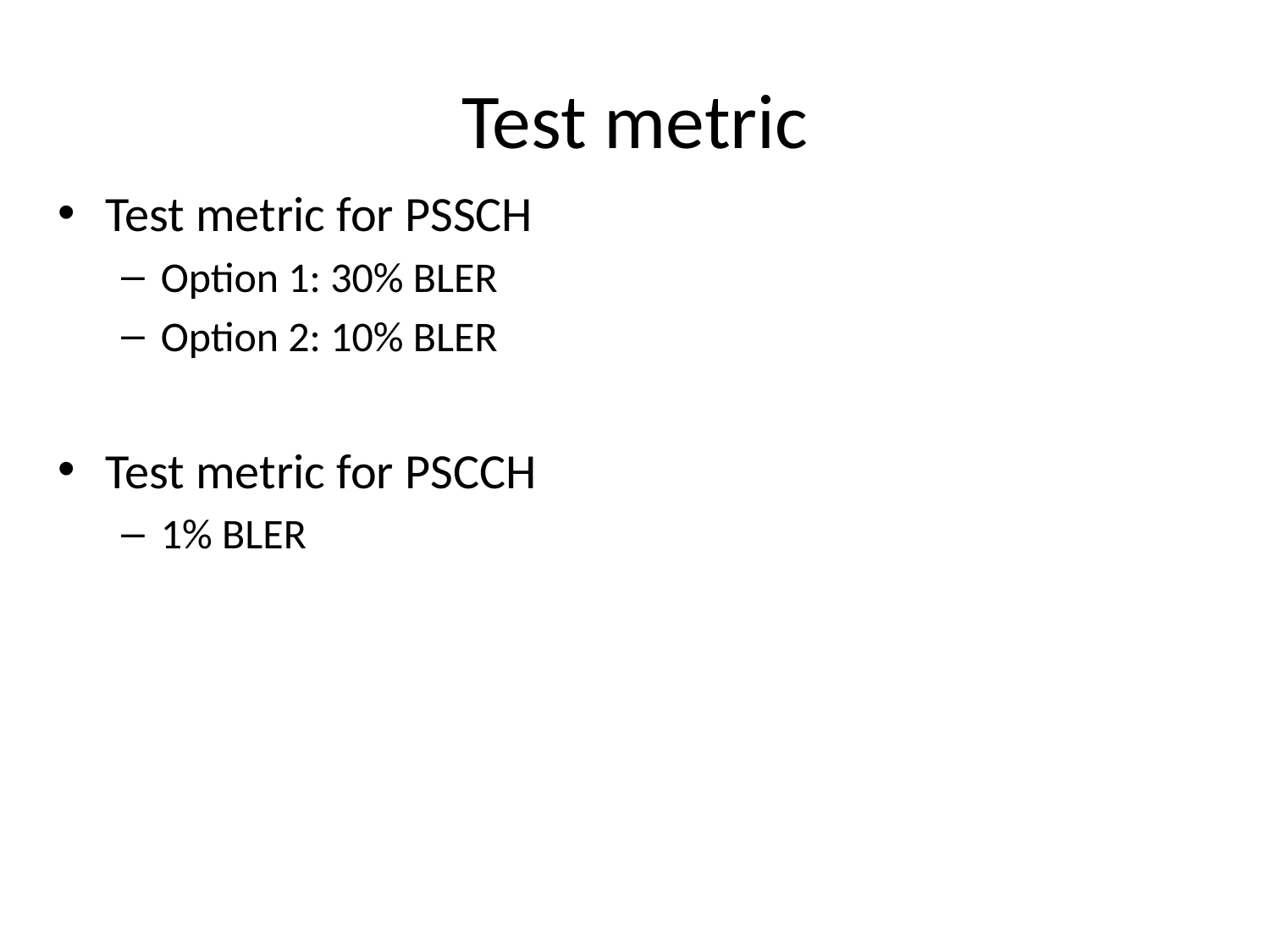

# Test metric
Test metric for PSSCH
Option 1: 30% BLER
Option 2: 10% BLER

Test metric for PSCCH
1% BLER